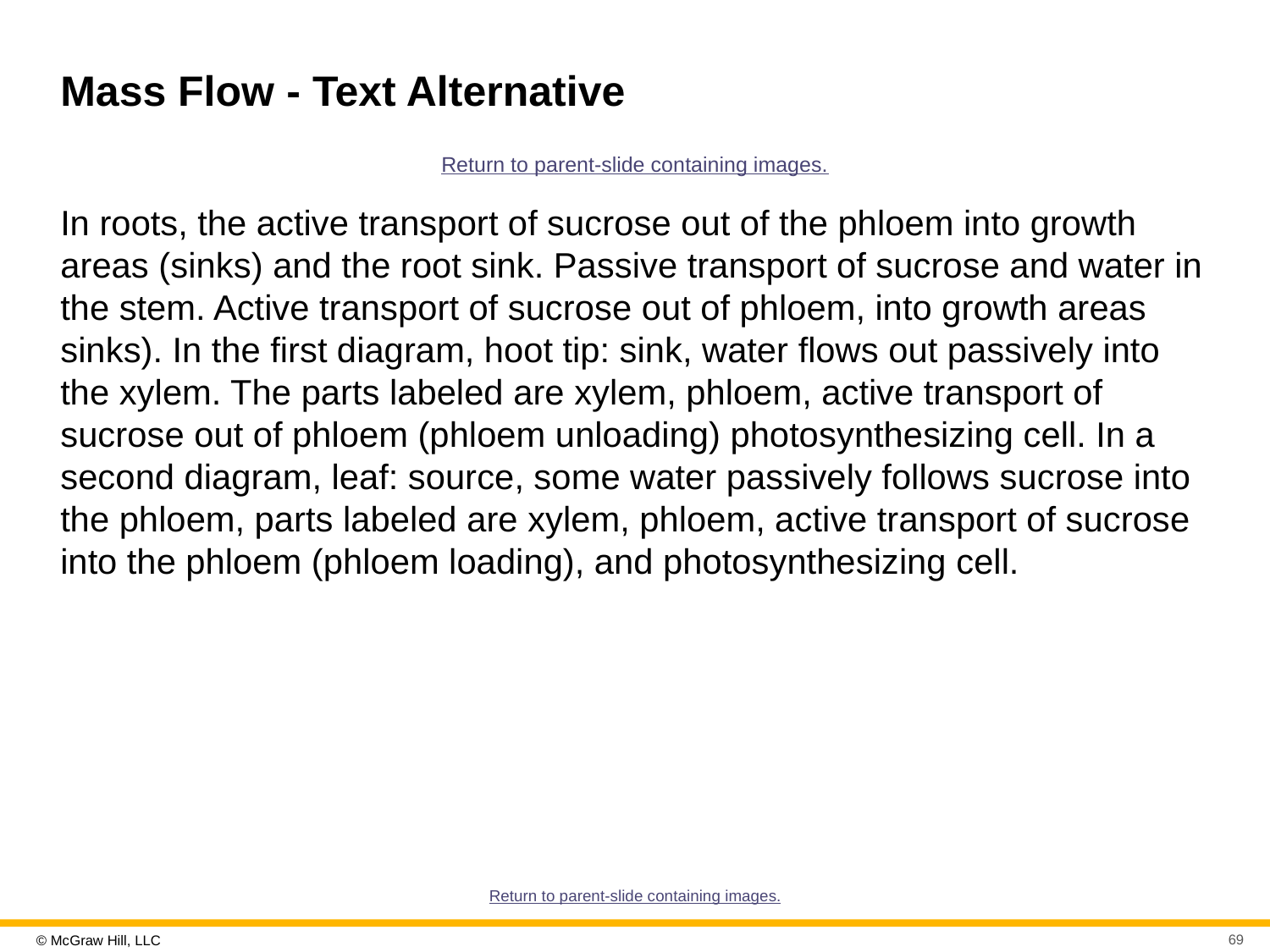

# Mass Flow - Text Alternative
Return to parent-slide containing images.
In roots, the active transport of sucrose out of the phloem into growth areas (sinks) and the root sink. Passive transport of sucrose and water in the stem. Active transport of sucrose out of phloem, into growth areas sinks). In the first diagram, hoot tip: sink, water flows out passively into the xylem. The parts labeled are xylem, phloem, active transport of sucrose out of phloem (phloem unloading) photosynthesizing cell. In a second diagram, leaf: source, some water passively follows sucrose into the phloem, parts labeled are xylem, phloem, active transport of sucrose into the phloem (phloem loading), and photosynthesizing cell.
Return to parent-slide containing images.
69